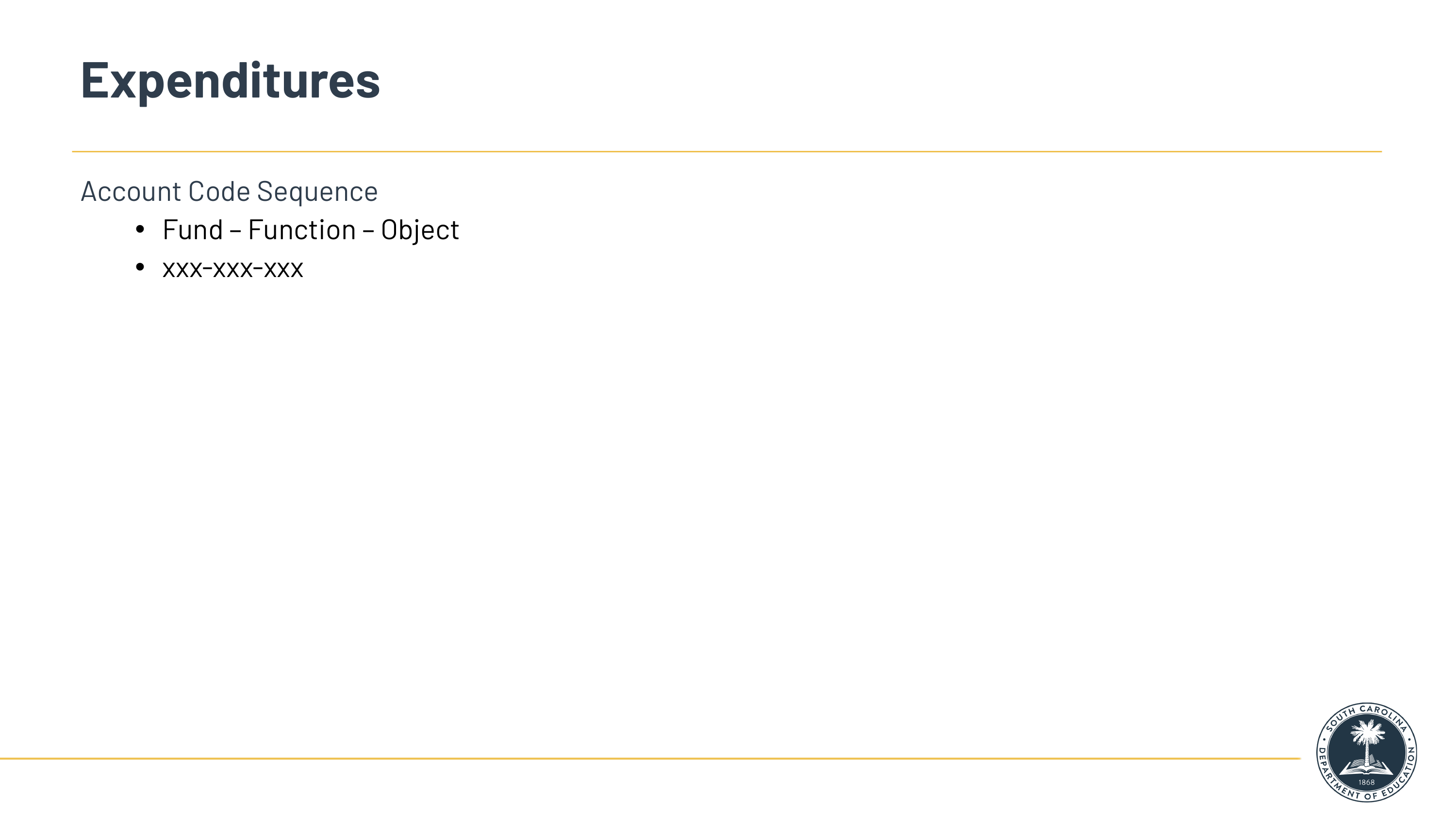

# Expenditures
Account Code Sequence
Fund – Function – Object
xxx-xxx-xxx